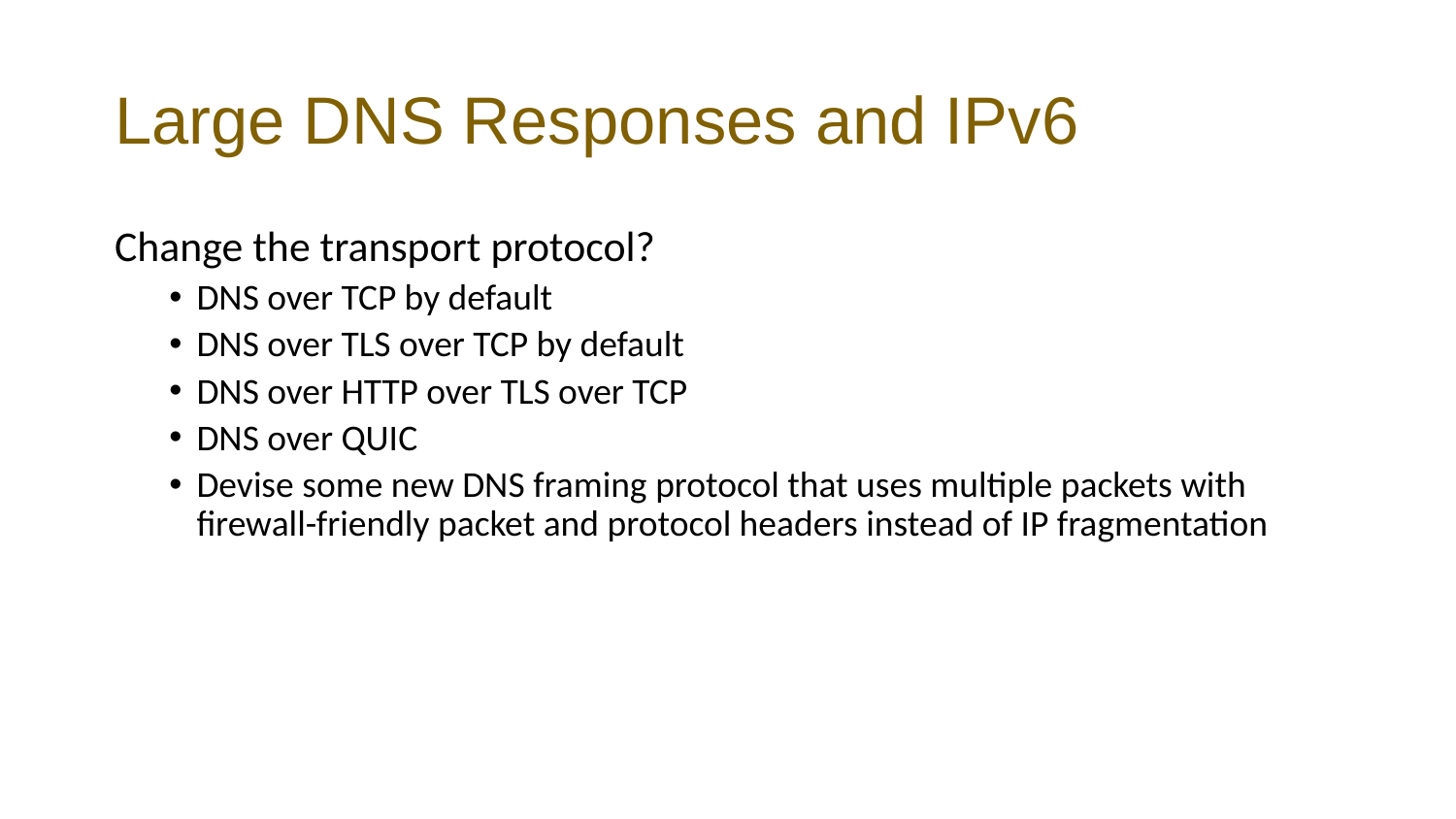

# Large DNS Responses and IPv6
Change the transport protocol?
DNS over TCP by default
DNS over TLS over TCP by default
DNS over HTTP over TLS over TCP
DNS over QUIC
Devise some new DNS framing protocol that uses multiple packets with firewall-friendly packet and protocol headers instead of IP fragmentation